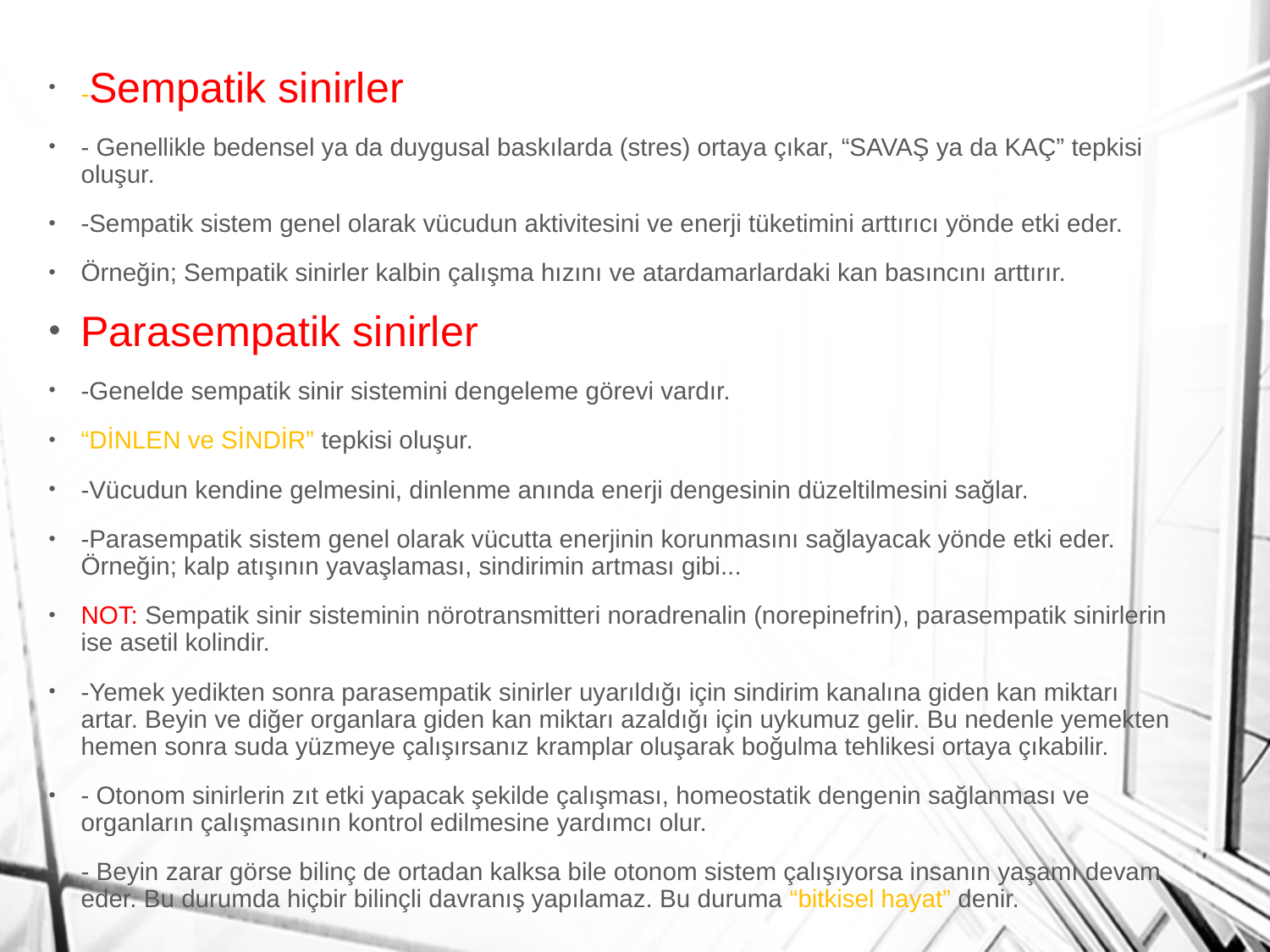

-Sempatik sinirler
- Genellikle bedensel ya da duygusal baskılarda (stres) ortaya çıkar, “SAVAŞ ya da KAÇ” tepkisi oluşur.
-Sempatik sistem genel olarak vücudun aktivitesini ve enerji tüketimini arttırıcı yönde etki eder.
Örneğin; Sempatik sinirler kalbin çalışma hızını ve atardamarlardaki kan basıncını arttırır.
Parasempatik sinirler
-Genelde sempatik sinir sistemini dengeleme görevi vardır.
“DİNLEN ve SİNDİR” tepkisi oluşur.
-Vücudun kendine gelmesini, dinlenme anında enerji dengesinin düzeltilmesini sağlar.
-Parasempatik sistem genel olarak vücutta enerjinin korunmasını sağlayacak yönde etki eder. Örneğin; kalp atışının yavaşlaması, sindirimin artması gibi...
NOT: Sempatik sinir sisteminin nörotransmitteri noradrenalin (norepinefrin), parasempatik sinirlerin ise asetil kolindir.
-Yemek yedikten sonra parasempatik sinirler uyarıldığı için sindirim kanalına giden kan miktarı artar. Beyin ve diğer organlara giden kan miktarı azaldığı için uykumuz gelir. Bu nedenle yemekten hemen sonra suda yüzmeye çalışırsanız kramplar oluşarak boğulma tehlikesi ortaya çıkabilir.
- Otonom sinirlerin zıt etki yapacak şekilde çalışması, homeostatik dengenin sağlanması ve organların çalışmasının kontrol edilmesine yardımcı olur.
- Beyin zarar görse bilinç de ortadan kalksa bile otonom sistem çalışıyorsa insanın yaşamı devam eder. Bu durumda hiçbir bilinçli davranış yapılamaz. Bu duruma “bitkisel hayat” denir.